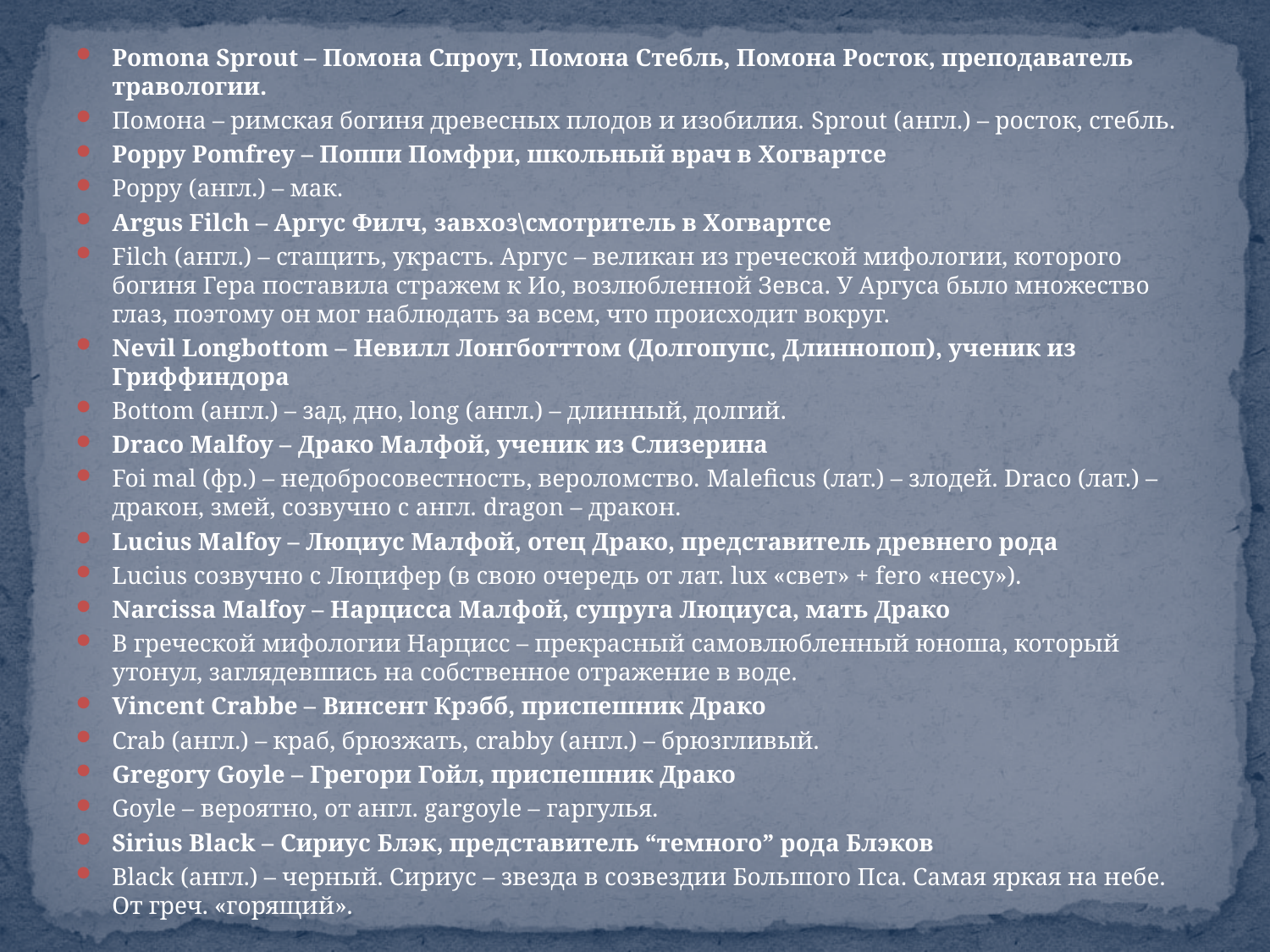

Pomona Sprout – Помона Спроут, Помона Стебль, Помона Росток, преподаватель травологии.
Помона – римская богиня древесных плодов и изобилия. Sprout (англ.) – росток, стебль.
Poppy Pomfrey – Поппи Помфри, школьный врач в Хогвартсе
Poppy (англ.) – мак.
Argus Filch – Аргус Филч, завхоз\смотритель в Хогвартсе
Filch (англ.) – стащить, украсть. Аргус – великан из греческой мифологии, которого богиня Гера поставила стражем к Ио, возлюбленной Зевса. У Аргуса было множество глаз, поэтому он мог наблюдать за всем, что происходит вокруг.
Nevil Longbottom – Невилл Лонгботттом (Долгопупс, Длиннопоп), ученик из Гриффиндора
Bottom (англ.) – зад, дно, long (англ.) – длинный, долгий.
Draco Malfoy – Драко Малфой, ученик из Слизерина
Foi mal (фр.) – недобросовестность, вероломство. Maleficus (лат.) – злодей. Draco (лат.) – дракон, змей, созвучно с англ. dragon – дракон.
Lucius Malfoy – Люциус Малфой, отец Драко, представитель древнего рода
Lucius созвучно с Люцифер (в свою очередь от лат. lux «свет» + fero «несу»).
Narcissa Malfoy – Нарцисса Малфой, супруга Люциуса, мать Драко
В греческой мифологии Нарцисс – прекрасный самовлюбленный юноша, который утонул, заглядевшись на собственное отражение в воде.
Vincent Crabbe – Винсент Крэбб, приспешник Драко
Crab (англ.) – краб, брюзжать, crabby (англ.) – брюзгливый.
Gregory Goyle – Грегори Гойл, приспешник Драко
Goyle – вероятно, от англ. gargoyle – гаргулья.
Sirius Black – Сириус Блэк, представитель “темного” рода Блэков
Black (англ.) – черный. Сириус – звезда в созвездии Большого Пса. Самая яркая на небе. От греч. «горящий».